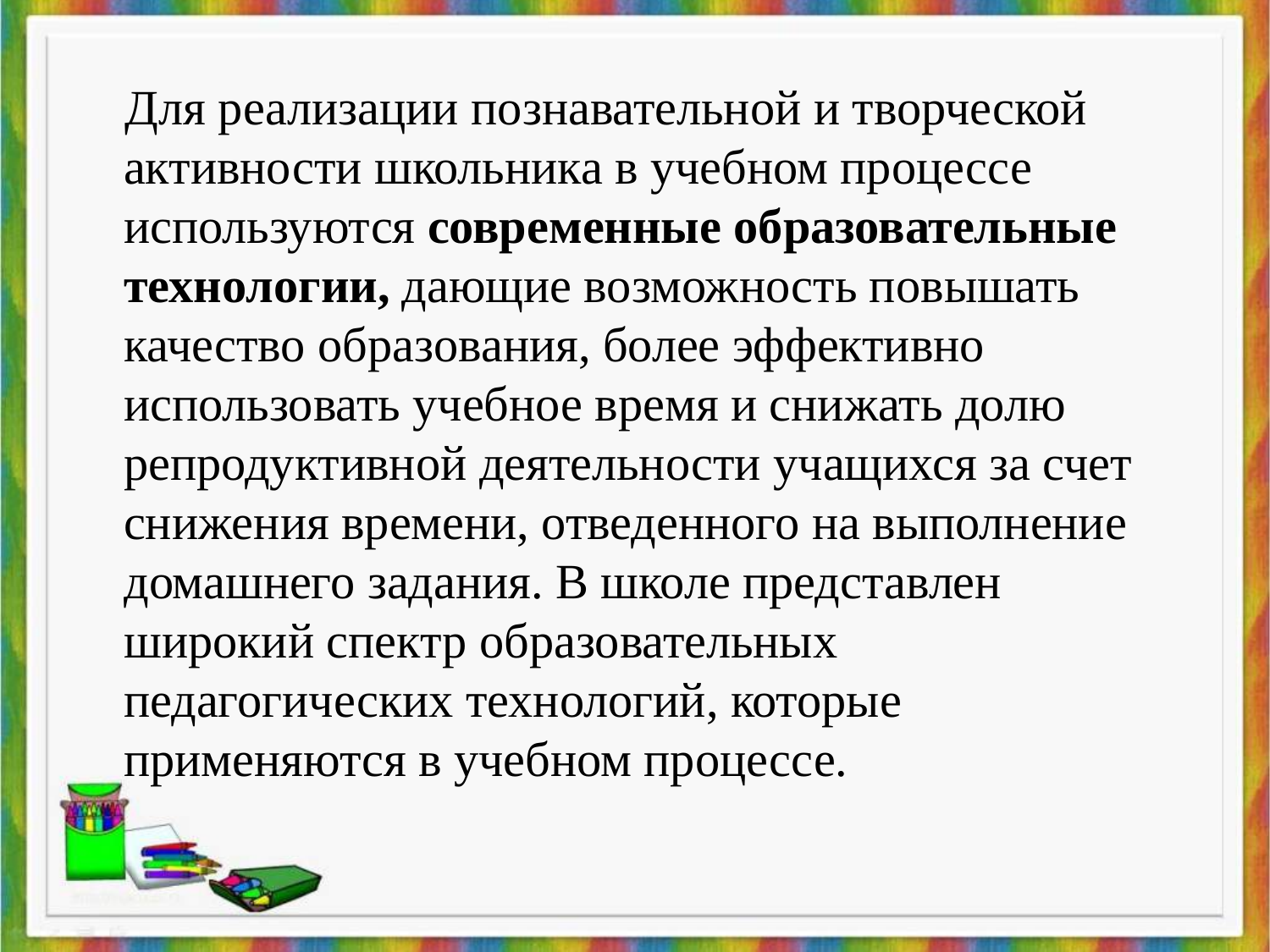

Для реализации познавательной и творческой активности школьника в учебном процессе используются современные образовательные технологии, дающие возможность повышать качество образования, более эффективно использовать учебное время и снижать долю репродуктивной деятельности учащихся за счет снижения времени, отведенного на выполнение домашнего задания. В школе представлен широкий спектр образовательных педагогических технологий, которые применяются в учебном процессе.